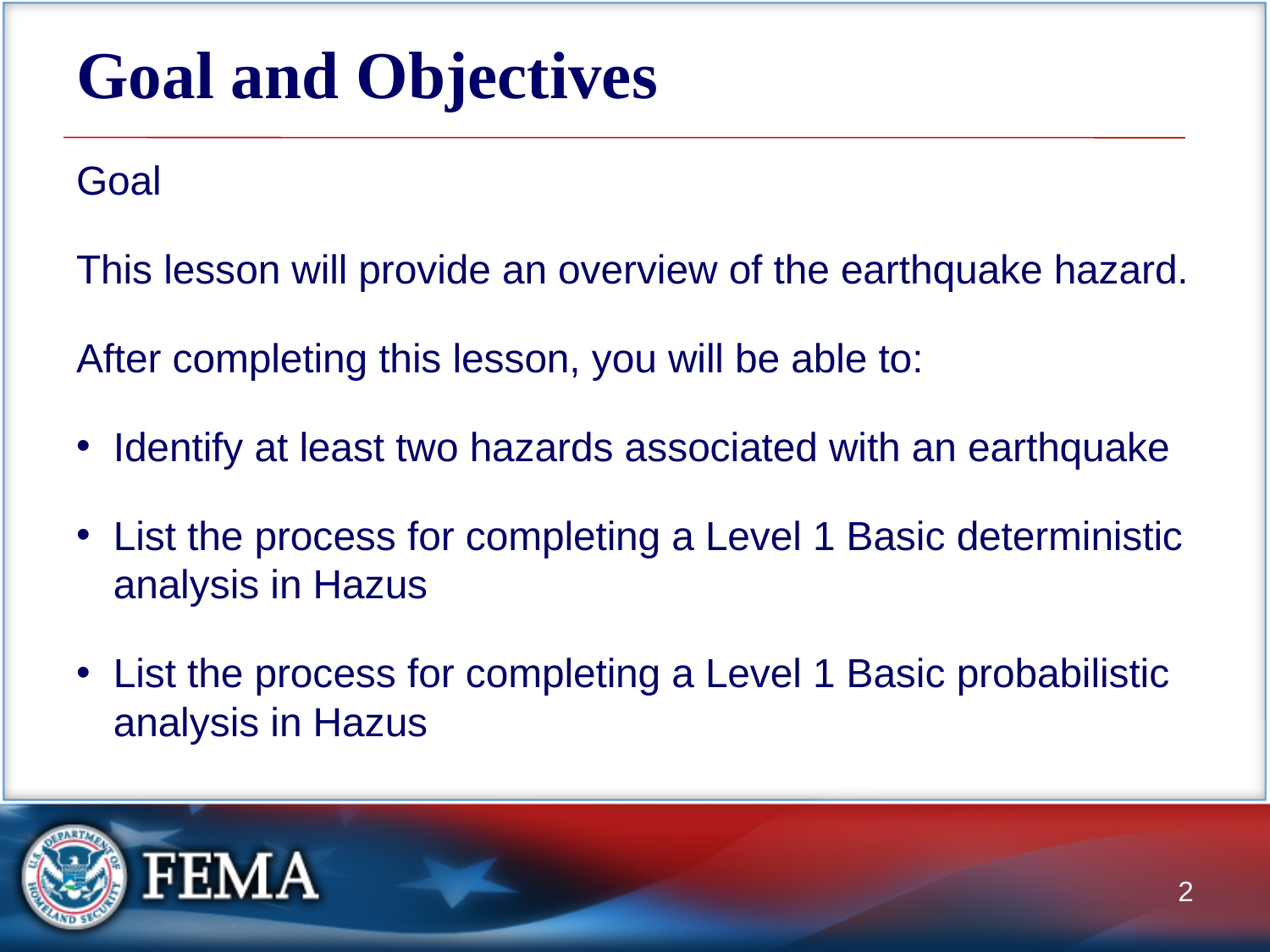

# Goal and Objectives
Goal
This lesson will provide an overview of the earthquake hazard.
After completing this lesson, you will be able to:
Identify at least two hazards associated with an earthquake
List the process for completing a Level 1 Basic deterministic analysis in Hazus
List the process for completing a Level 1 Basic probabilistic analysis in Hazus
2